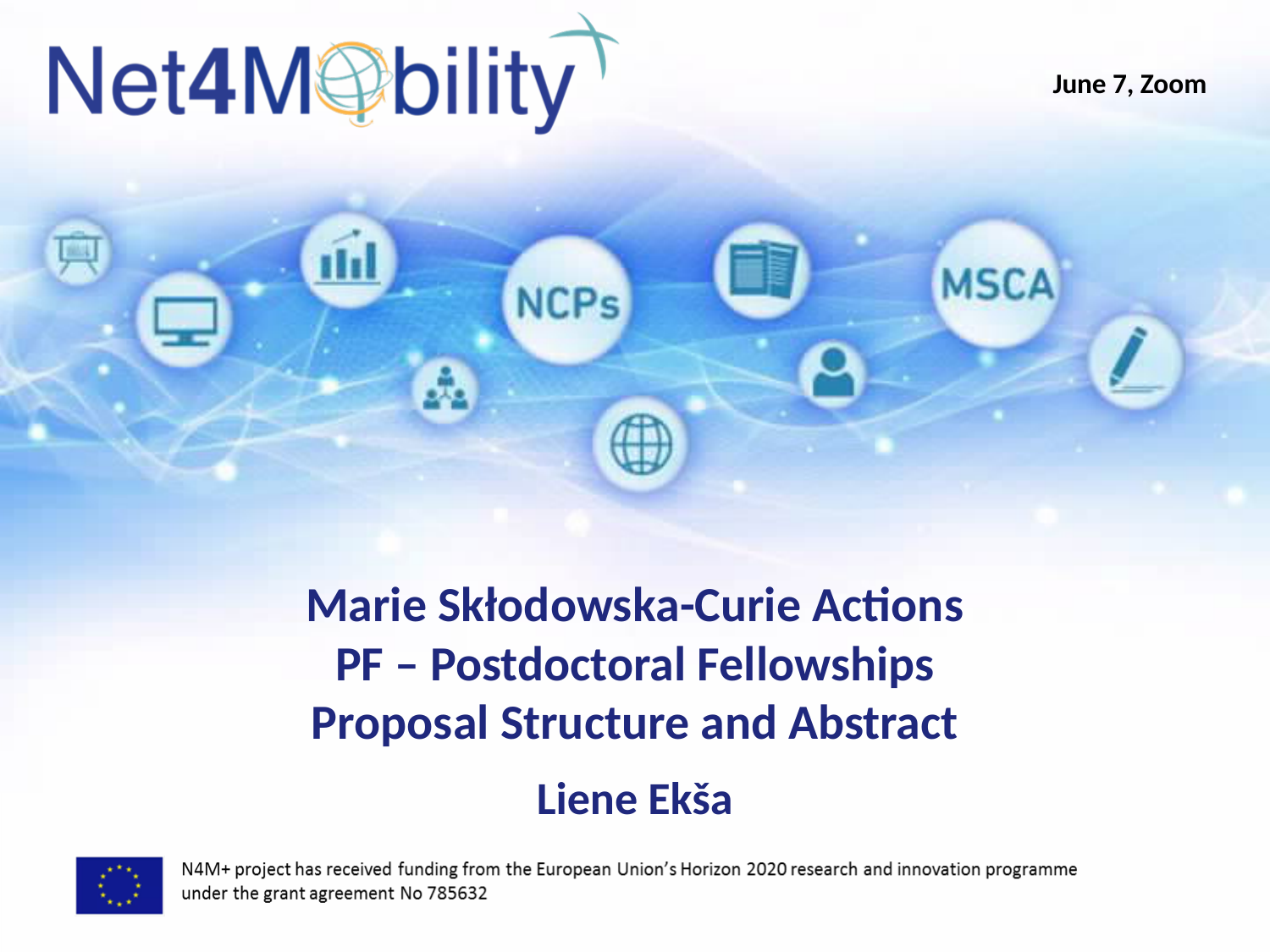

June 7, Zoom
# Marie Skłodowska-Curie Actions PF – Postdoctoral Fellowships Proposal Structure and Abstract
Liene Ekša